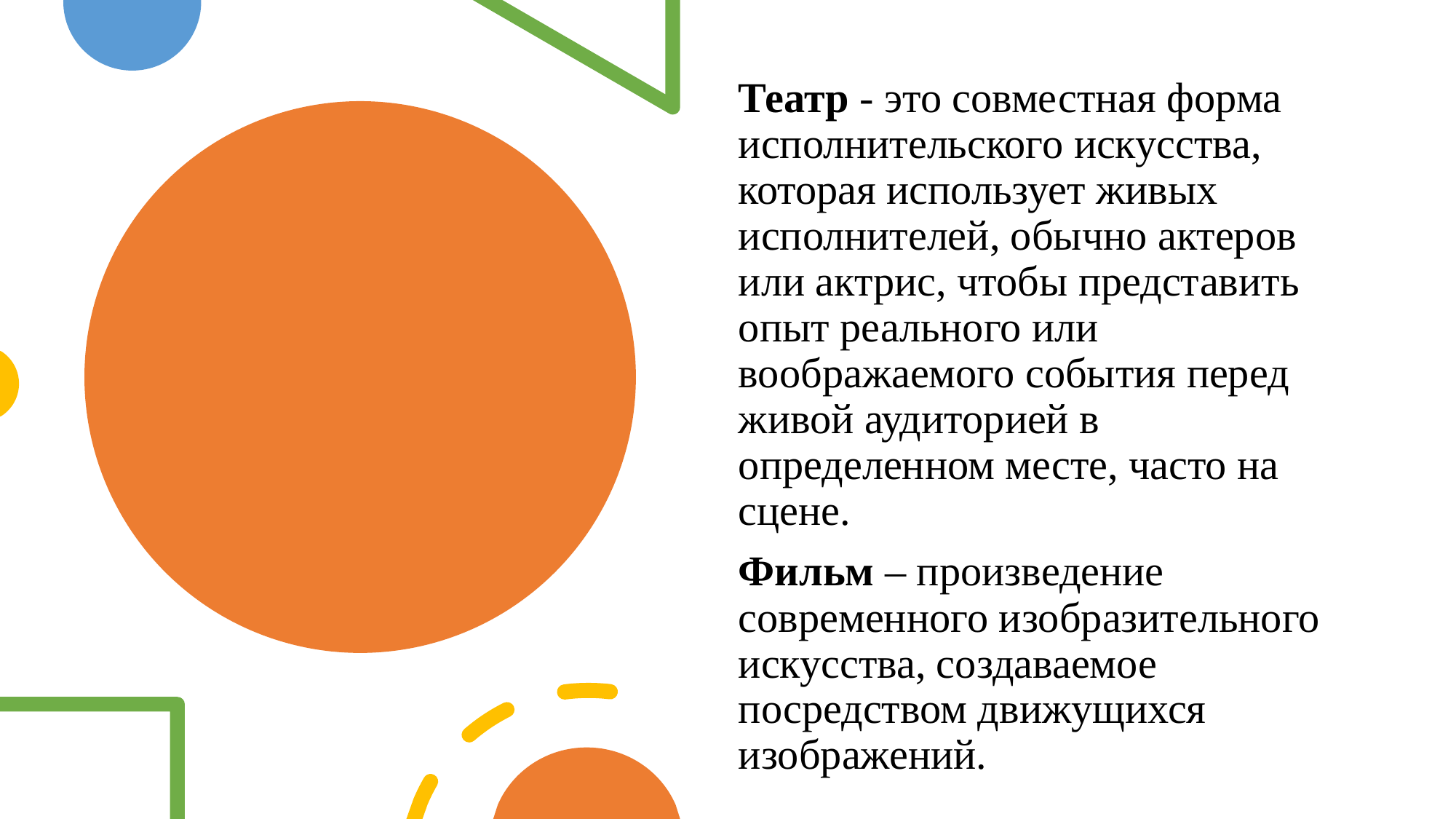

Театр - это совместная форма исполнительского искусства, которая использует живых исполнителей, обычно актеров или актрис, чтобы представить опыт реального или воображаемого события перед живой аудиторией в определенном месте, часто на сцене.
Фильм – произведение современного изобразительного искусства, создаваемое посредством движущихся изображений.